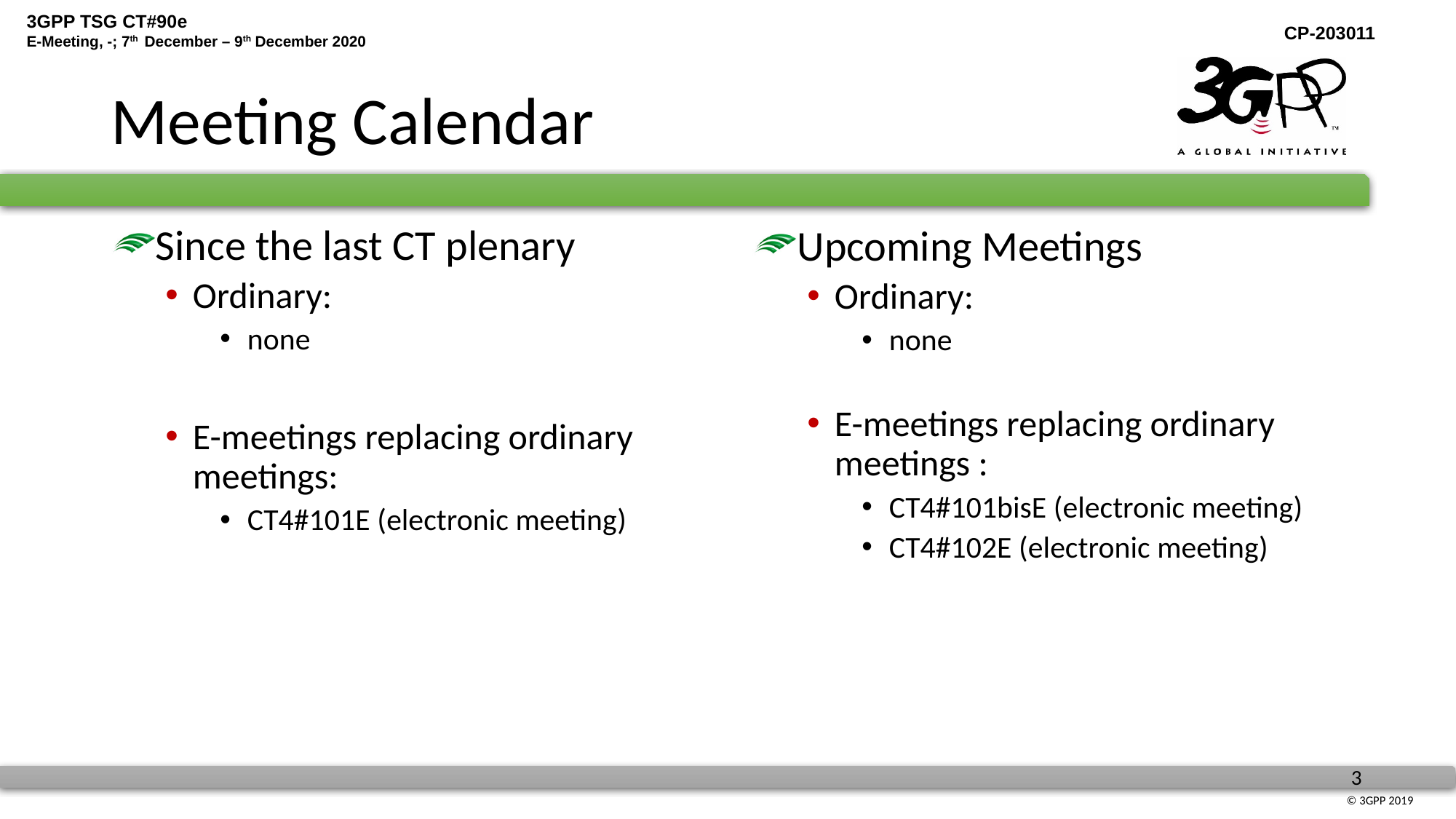

# Meeting Calendar
Since the last CT plenary
Ordinary:
none

E-meetings replacing ordinary meetings:
CT4#101E (electronic meeting)

Upcoming Meetings
Ordinary:
none

E-meetings replacing ordinary meetings :
CT4#101bisE (electronic meeting)
CT4#102E (electronic meeting)